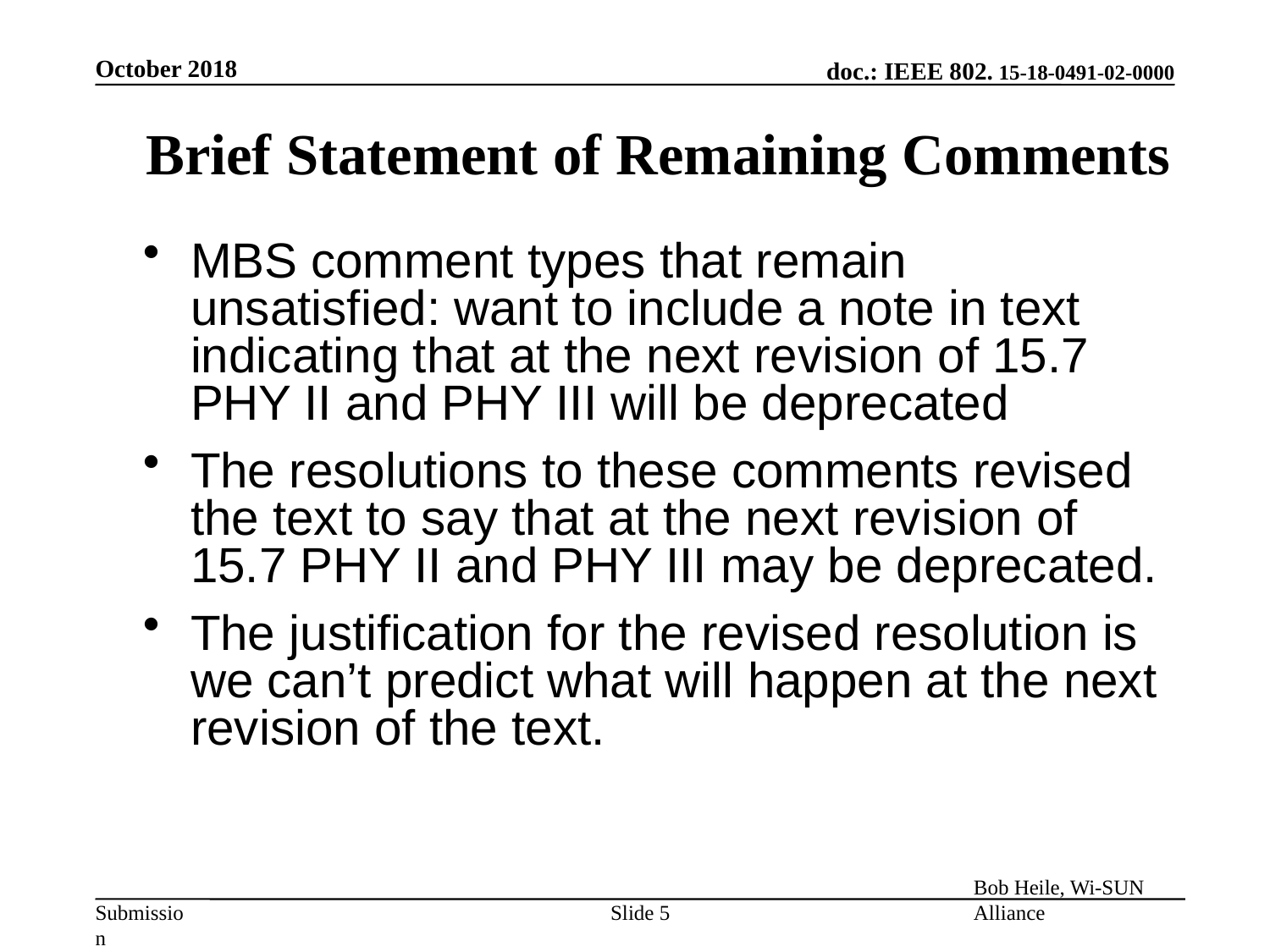

October 2018
Brief Statement of Remaining Comments
MBS comment types that remain unsatisfied: want to include a note in text indicating that at the next revision of 15.7 PHY II and PHY III will be deprecated
The resolutions to these comments revised the text to say that at the next revision of 15.7 PHY II and PHY III may be deprecated.
The justification for the revised resolution is we can’t predict what will happen at the next revision of the text.
Slide 5
Bob Heile, Wi-SUN Alliance